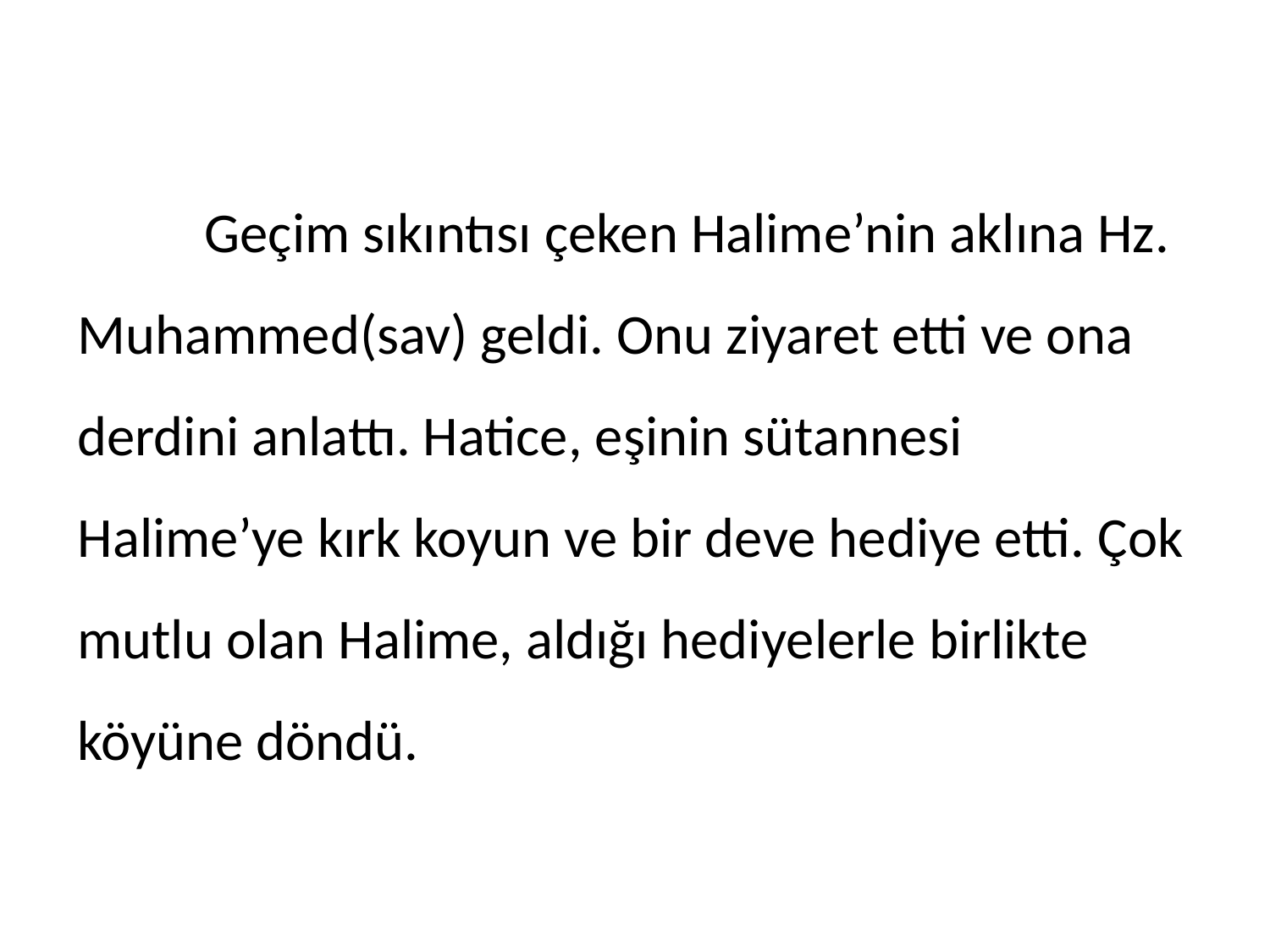

Geçim sıkıntısı çeken Halime’nin aklına Hz. Muhammed(sav) geldi. Onu ziyaret etti ve ona derdini anlattı. Hatice, eşinin sütannesi Halime’ye kırk koyun ve bir deve hediye etti. Çok mutlu olan Halime, aldığı hediyelerle birlikte köyüne döndü.